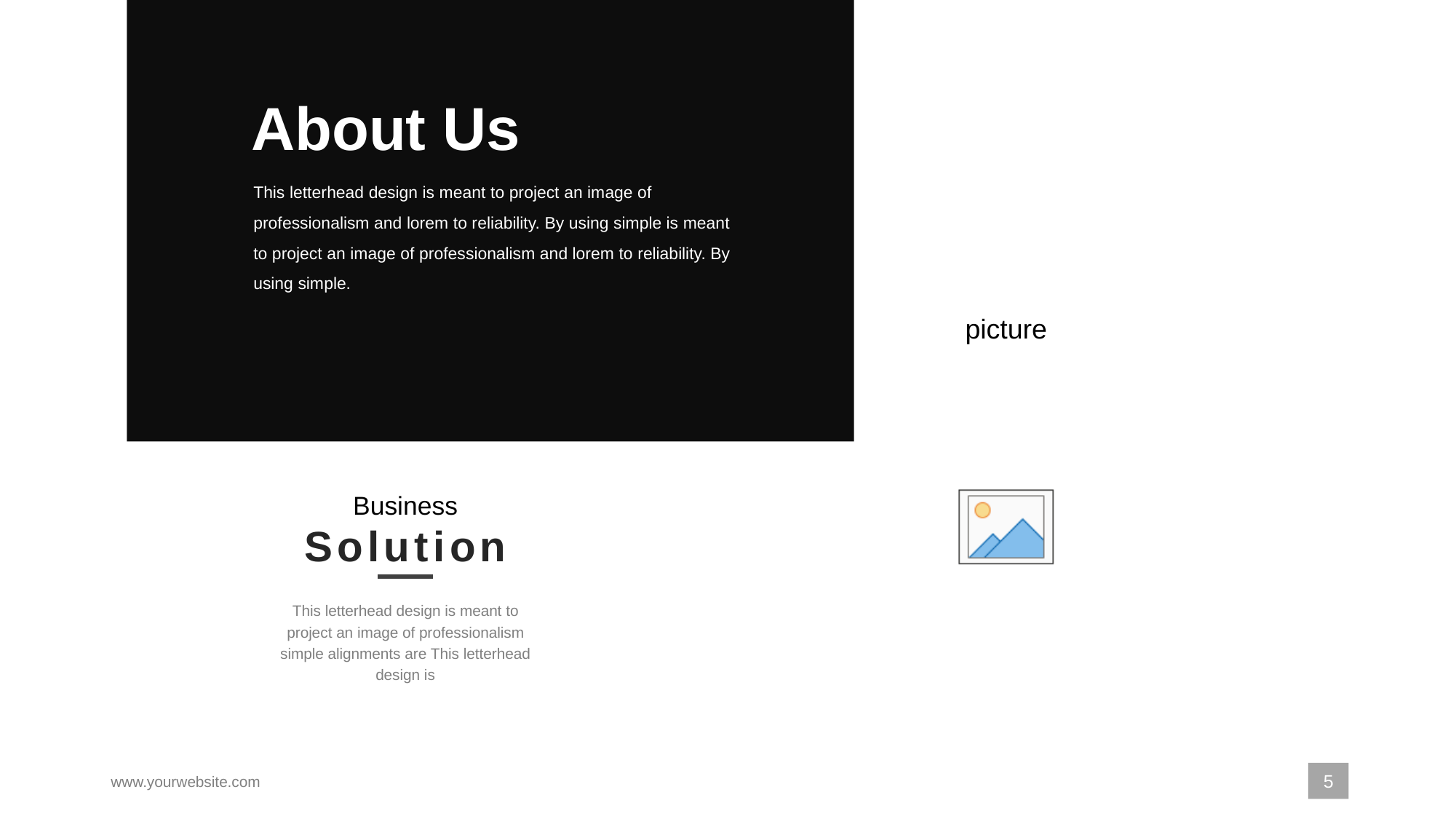

About Us
This letterhead design is meant to project an image of professionalism and lorem to reliability. By using simple is meant to project an image of professionalism and lorem to reliability. By using simple.

Business
Solution
This letterhead design is meant to project an image of professionalism simple alignments are This letterhead design is
5
www.yourwebsite.com